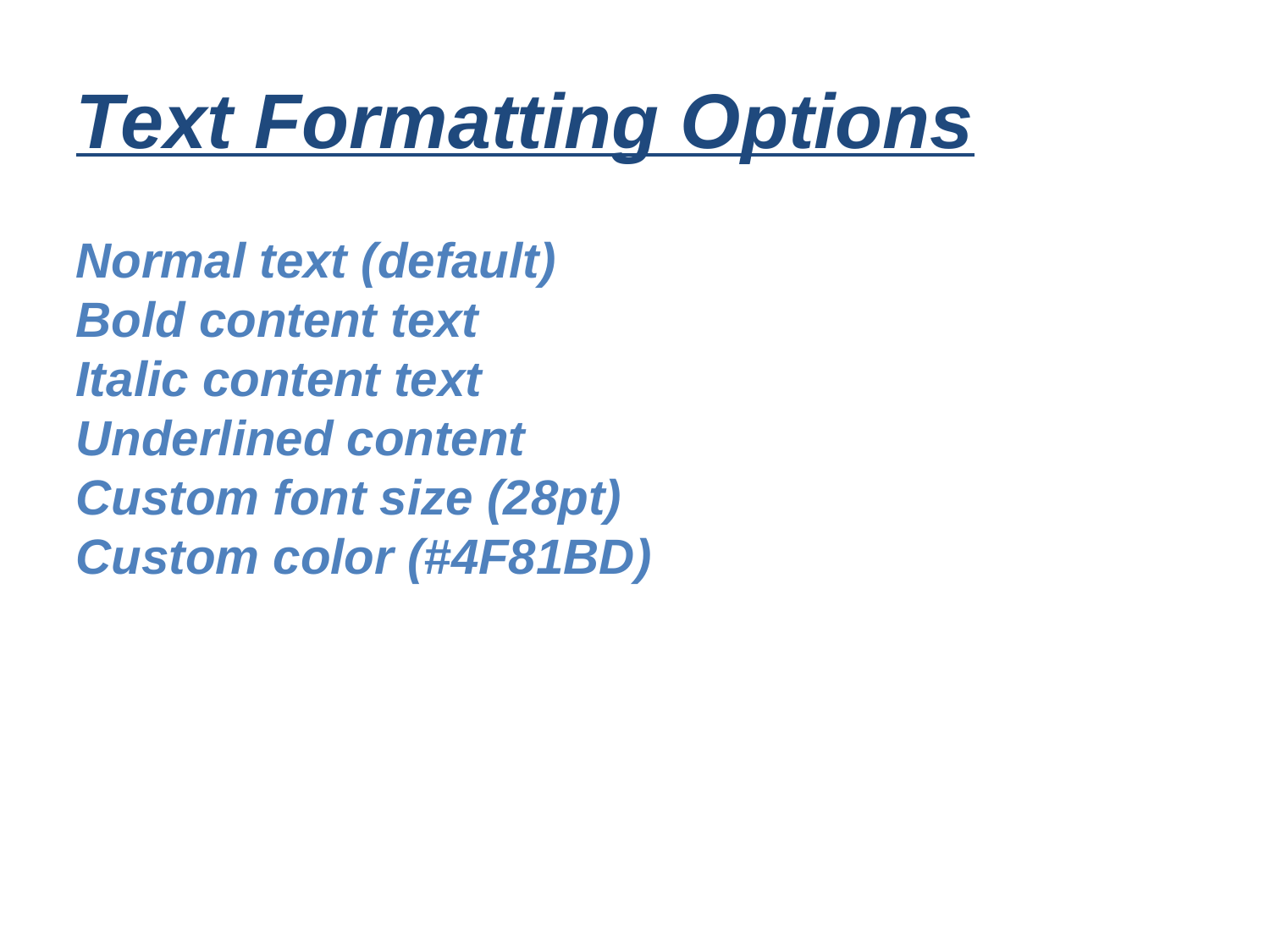

Text Formatting Options
Normal text (default)
Bold content text
Italic content text
Underlined content
Custom font size (28pt)
Custom color (#4F81BD)